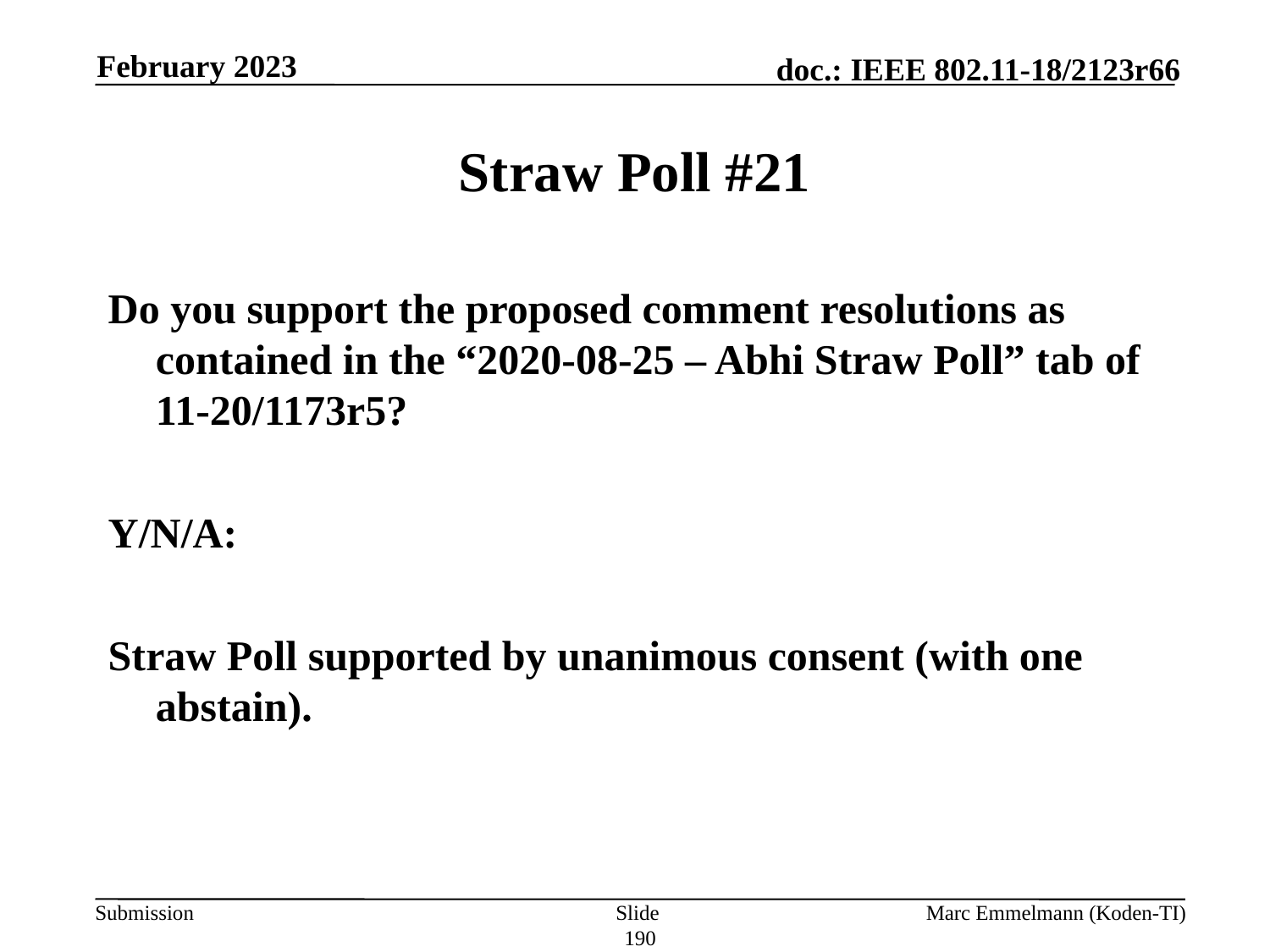

February 2023
# Straw Poll #21
Do you support the proposed comment resolutions as contained in the “2020-08-25 – Abhi Straw Poll” tab of 11-20/1173r5?

Y/N/A:

Straw Poll supported by unanimous consent (with one abstain).
Slide 190
Marc Emmelmann (Koden-TI)